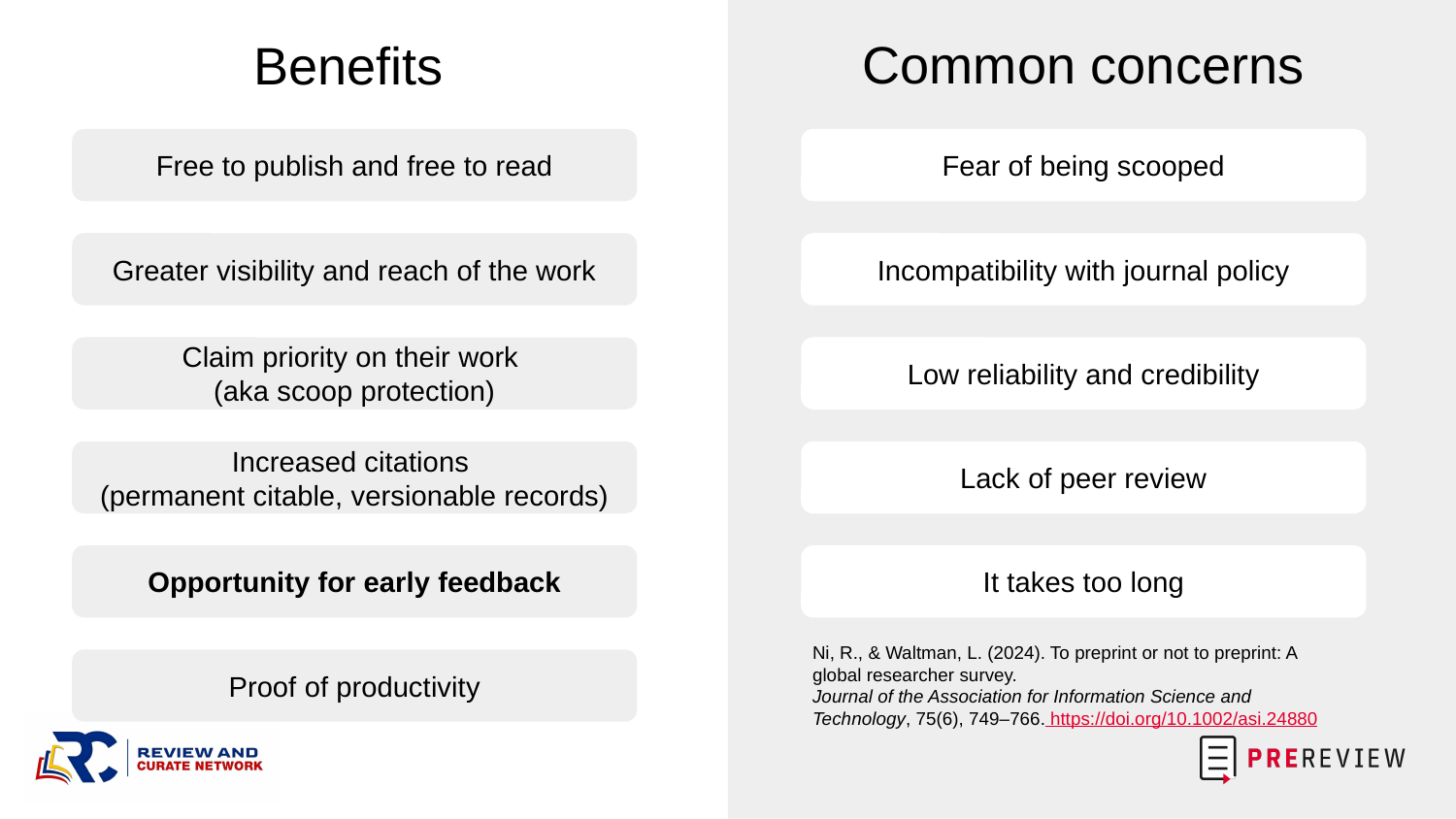

Common concerns
Benefits
Free to publish and free to read
Fear of being scooped
Greater visibility and reach of the work
Incompatibility with journal policy
Claim priority on their work
(aka scoop protection)
Low reliability and credibility
Increased citations
(permanent citable, versionable records)
Lack of peer review
Opportunity for early feedback
It takes too long
Ni, R., & Waltman, L. (2024). To preprint or not to preprint: A global researcher survey.
Journal of the Association for Information Science and Technology, 75(6), 749–766. https://doi.org/10.1002/asi.24880
Proof of productivity